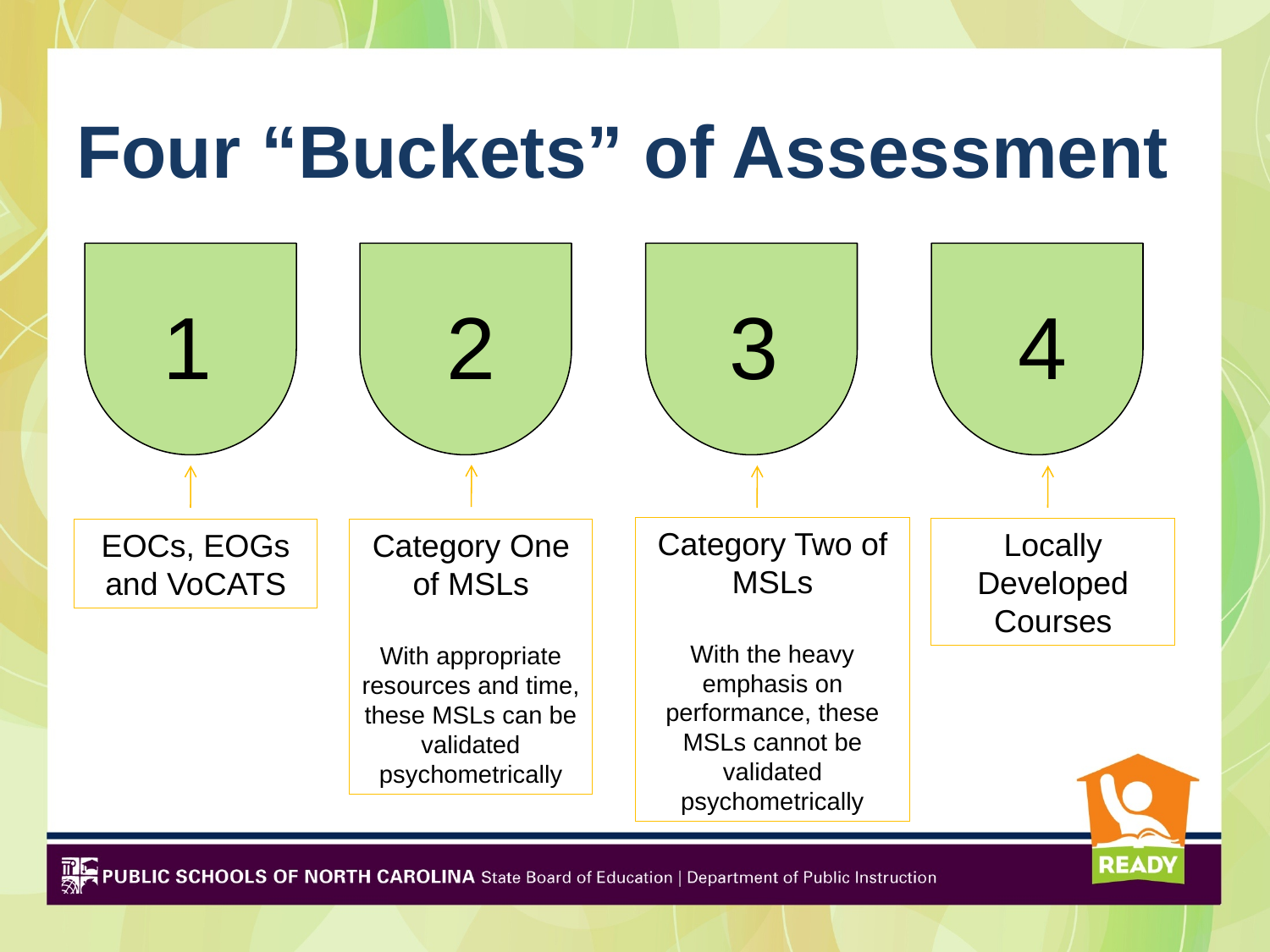

# Four “Buckets” of Assessment

1
2
3
4
Category Two of MSLs

With the heavy emphasis on performance, these MSLs cannot be validated psychometrically
Locally Developed Courses
EOCs, EOGs and VoCATS
Category One of MSLs

With appropriate resources and time, these MSLs can be validated psychometrically